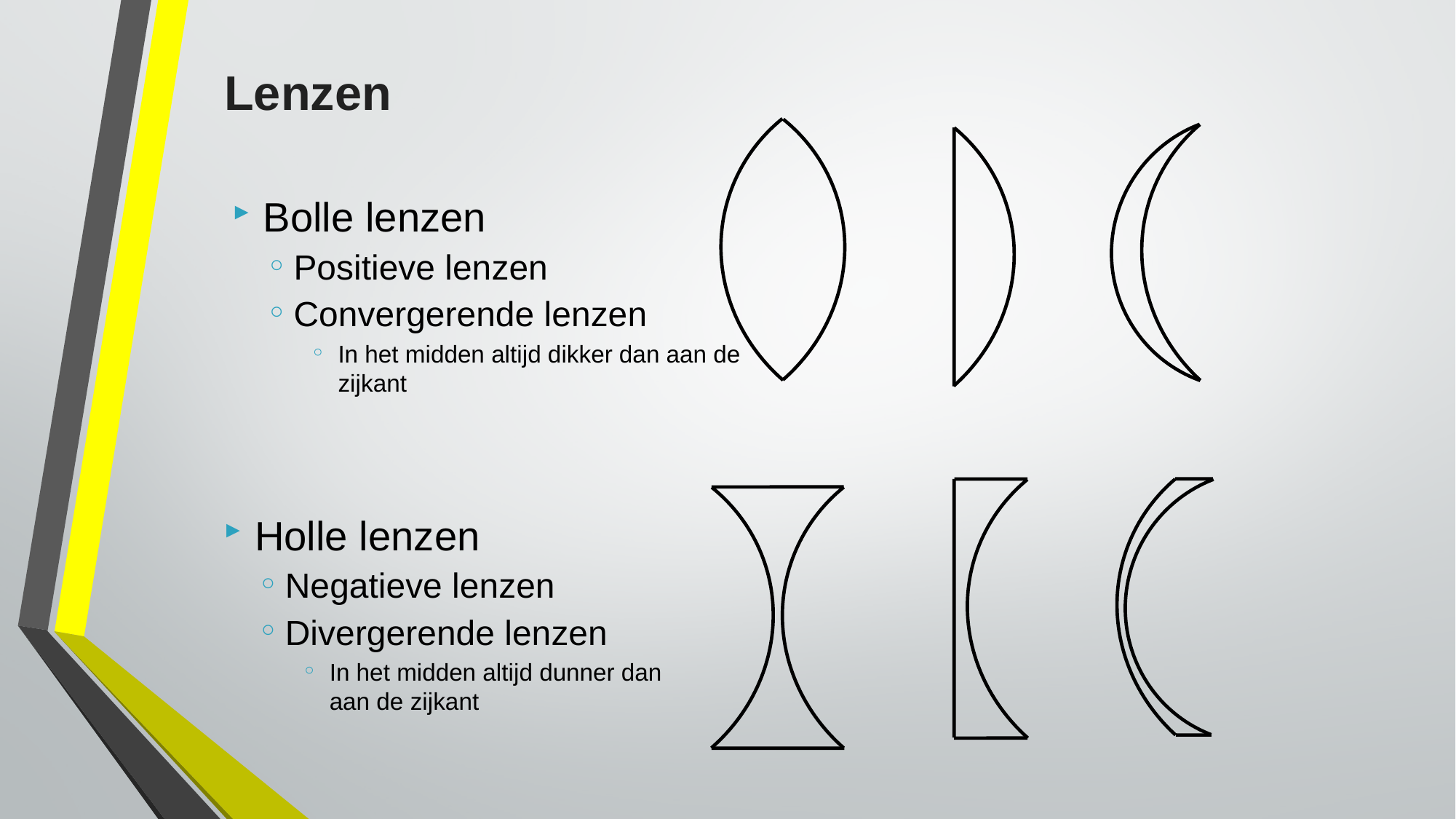

Lenzen

Bolle lenzen
Positieve lenzen
Convergerende lenzen
In het midden altijd dikker dan aan de zijkant

Holle lenzen
Negatieve lenzen
Divergerende lenzen
In het midden altijd dunner dan aan de zijkant